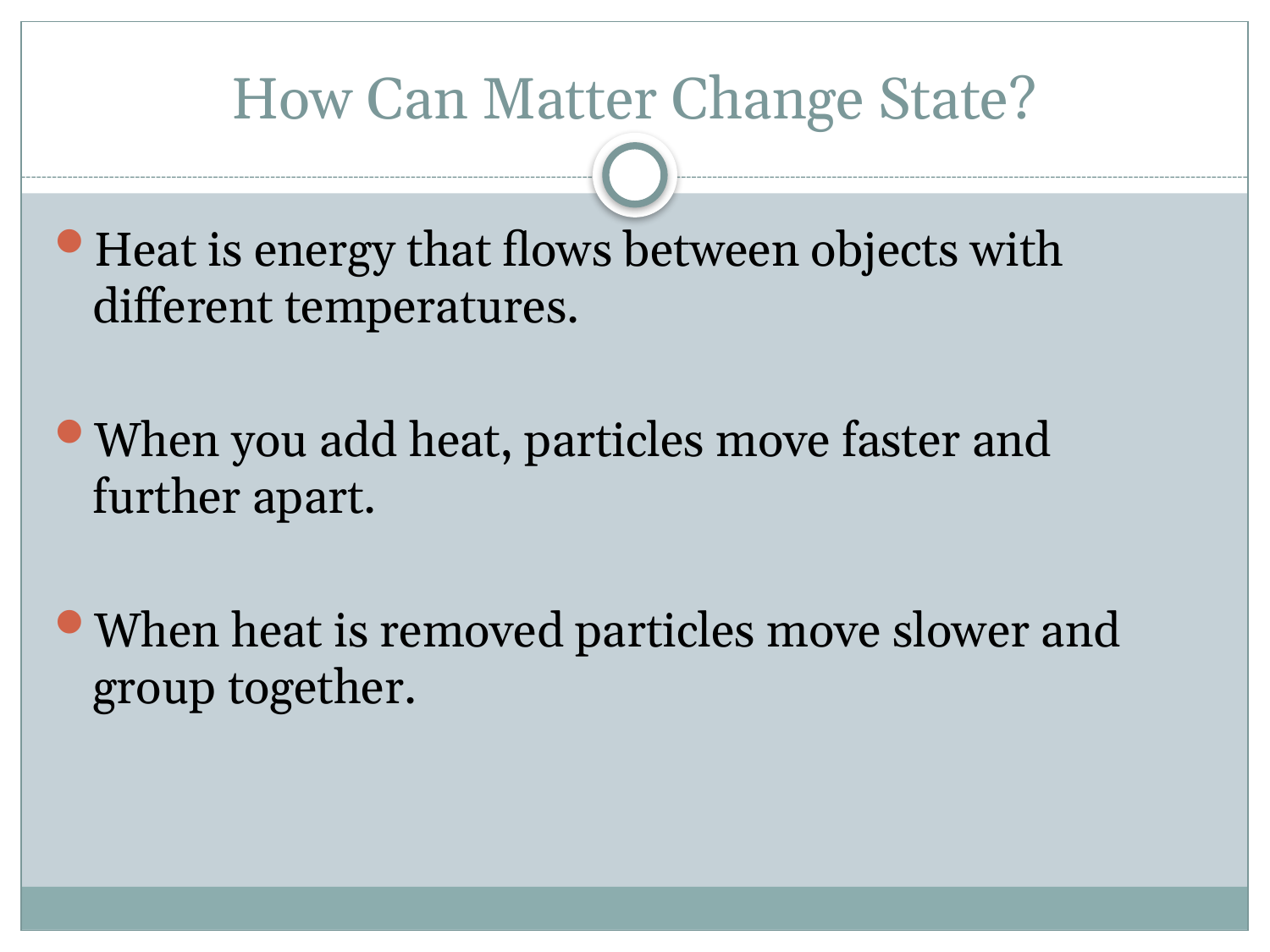

# How Can Matter Change State?
Heat is energy that flows between objects with different temperatures.

When you add heat, particles move faster and further apart.

When heat is removed particles move slower and group together.